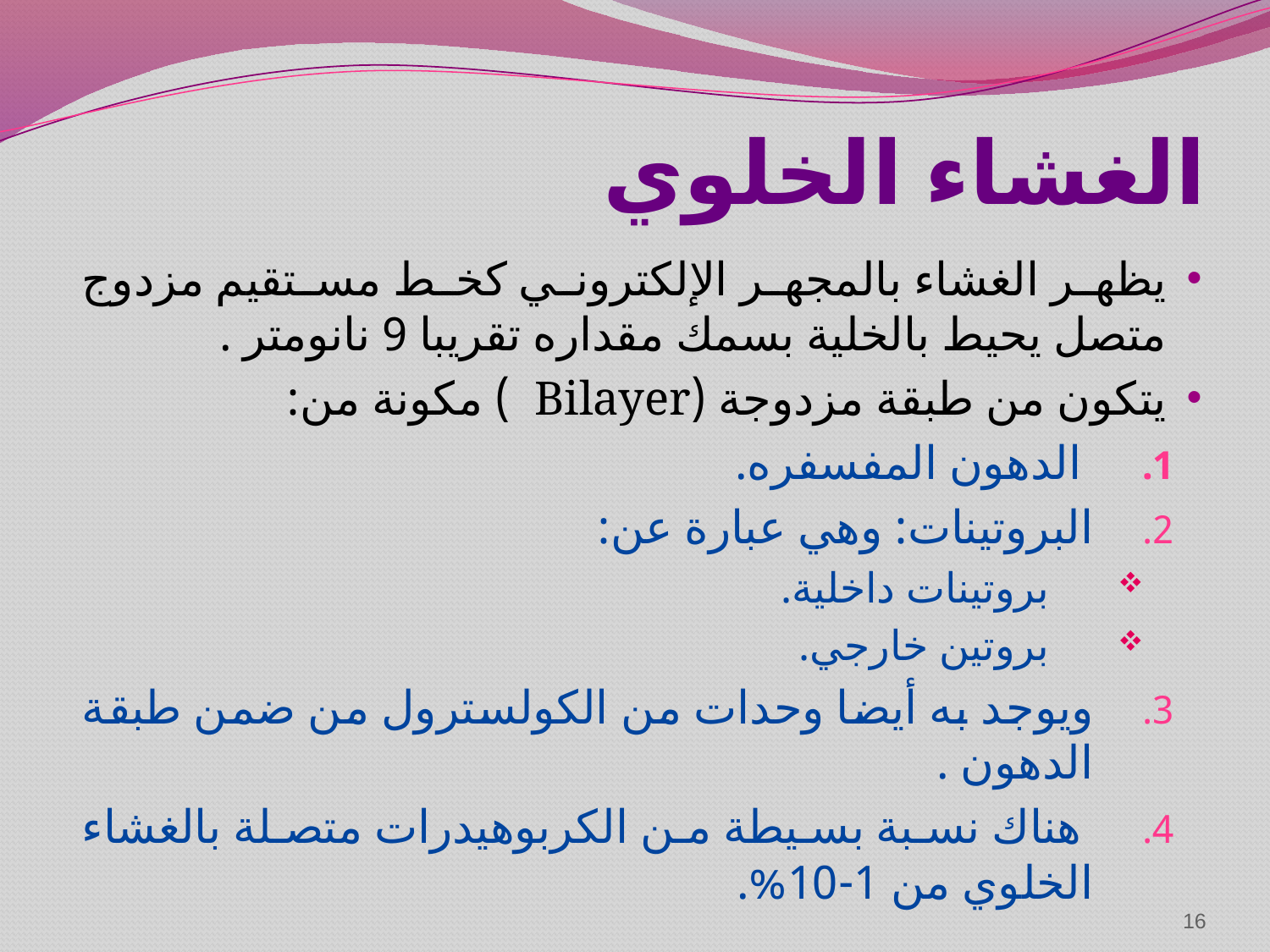

# الغشاء الخلوي
يظهر الغشاء بالمجهر الإلكتروني كخط مستقيم مزدوج متصل يحيط بالخلية بسمك مقداره تقريبا 9 نانومتر .
يتكون من طبقة مزدوجة (Bilayer  ) مكونة من:
 الدهون المفسفره.
البروتينات: وهي عبارة عن:
 بروتينات داخلية.
 بروتين خارجي.
ويوجد به أيضا وحدات من الكولسترول من ضمن طبقة الدهون .
 هناك نسبة بسيطة من الكربوهيدرات متصلة بالغشاء الخلوي من 1-10%.

16